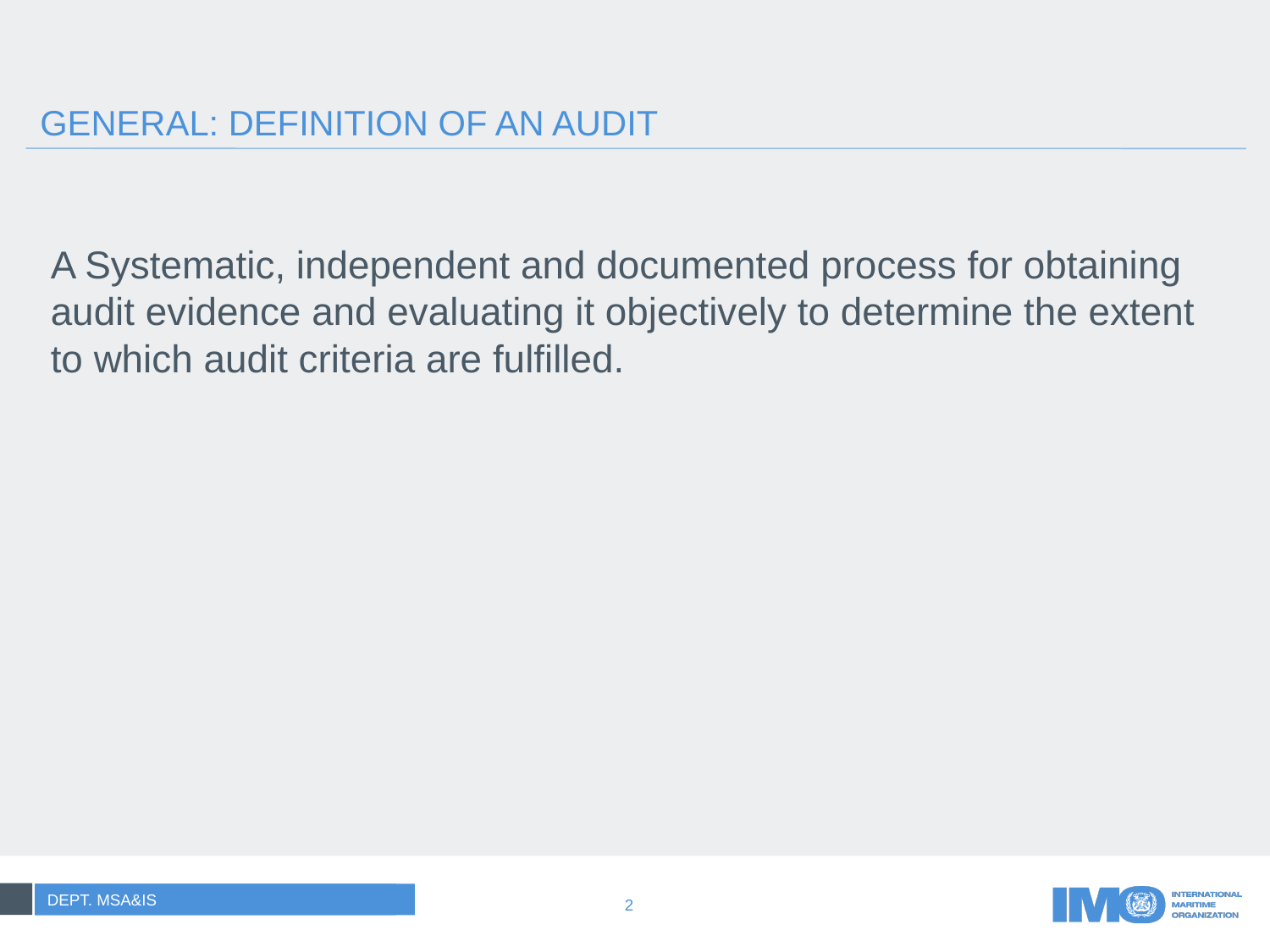

# GENERAL: DEFINITION OF AN AUDIT

A Systematic, independent and documented process for obtaining audit evidence and evaluating it objectively to determine the extent to which audit criteria are fulfilled.